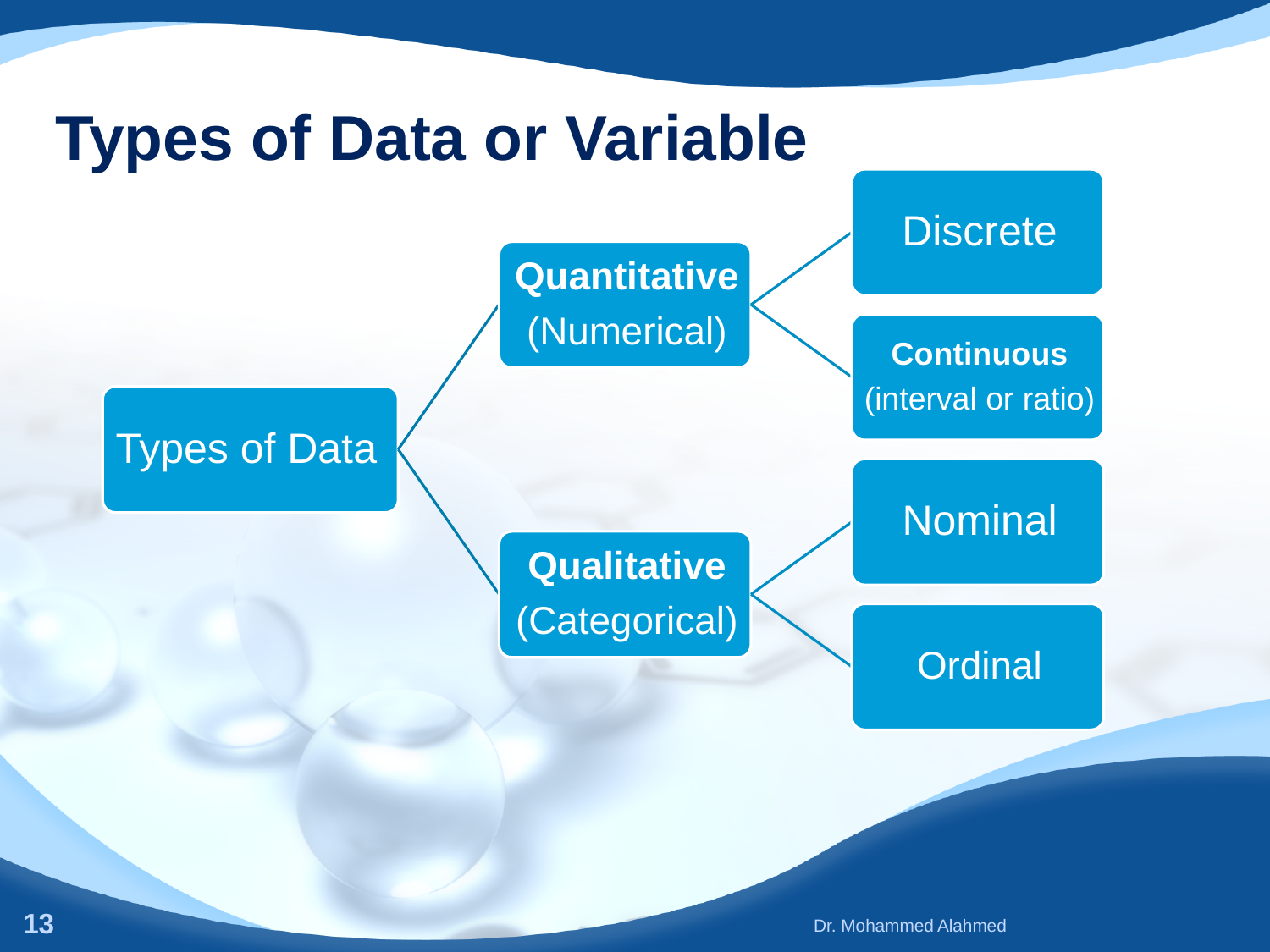

# Types of Data or Variable
Types of Data

Quantitative
(Numerical)

Discrete

Continuous
(interval or ratio)

Qualitative
(Categorical)

Nominal

Ordinal
13
Dr. Mohammed Alahmed